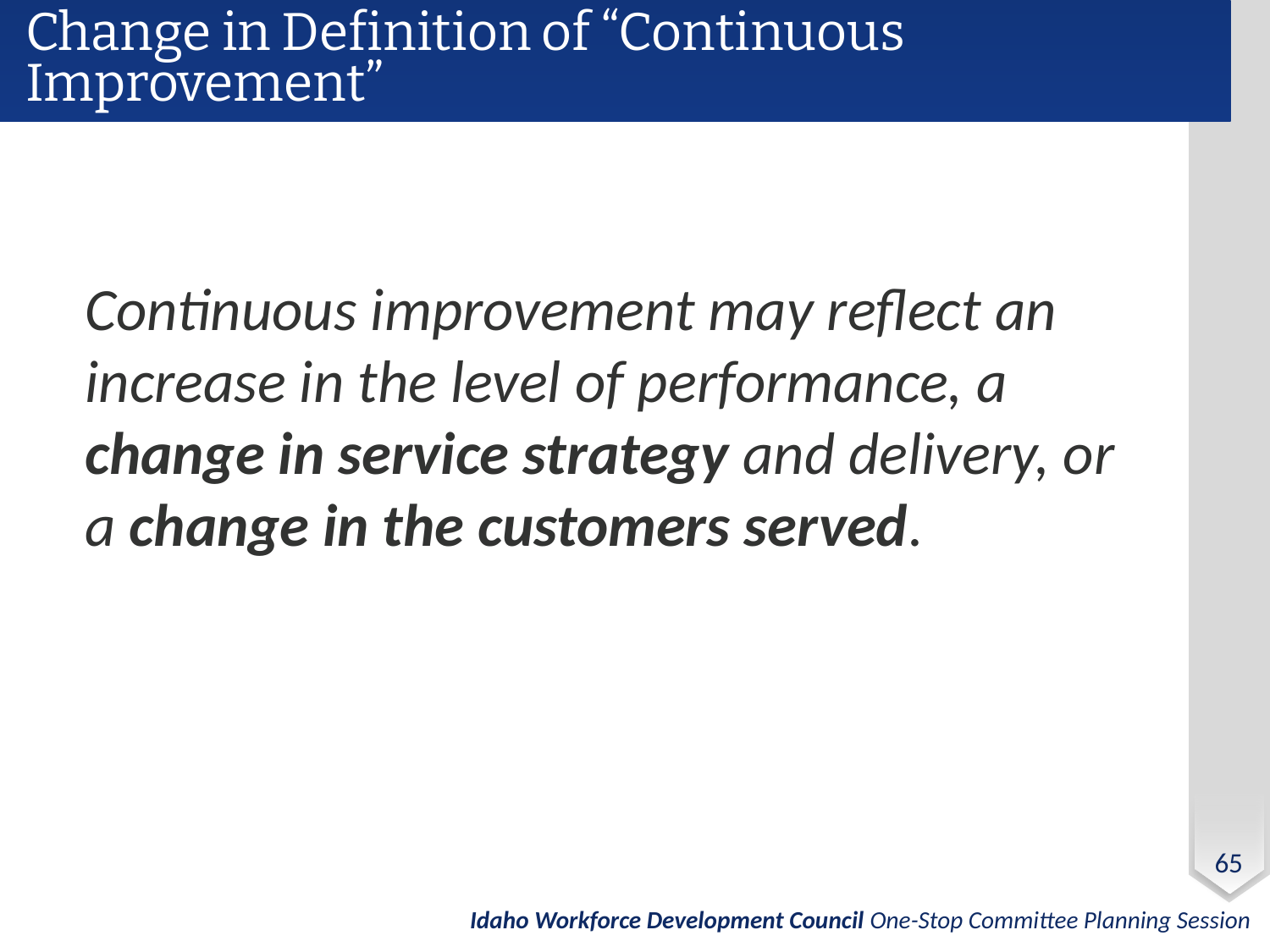

# Change in Definition of “Continuous Improvement”
Continuous improvement may reflect an increase in the level of performance, a change in service strategy and delivery, or a change in the customers served.
65